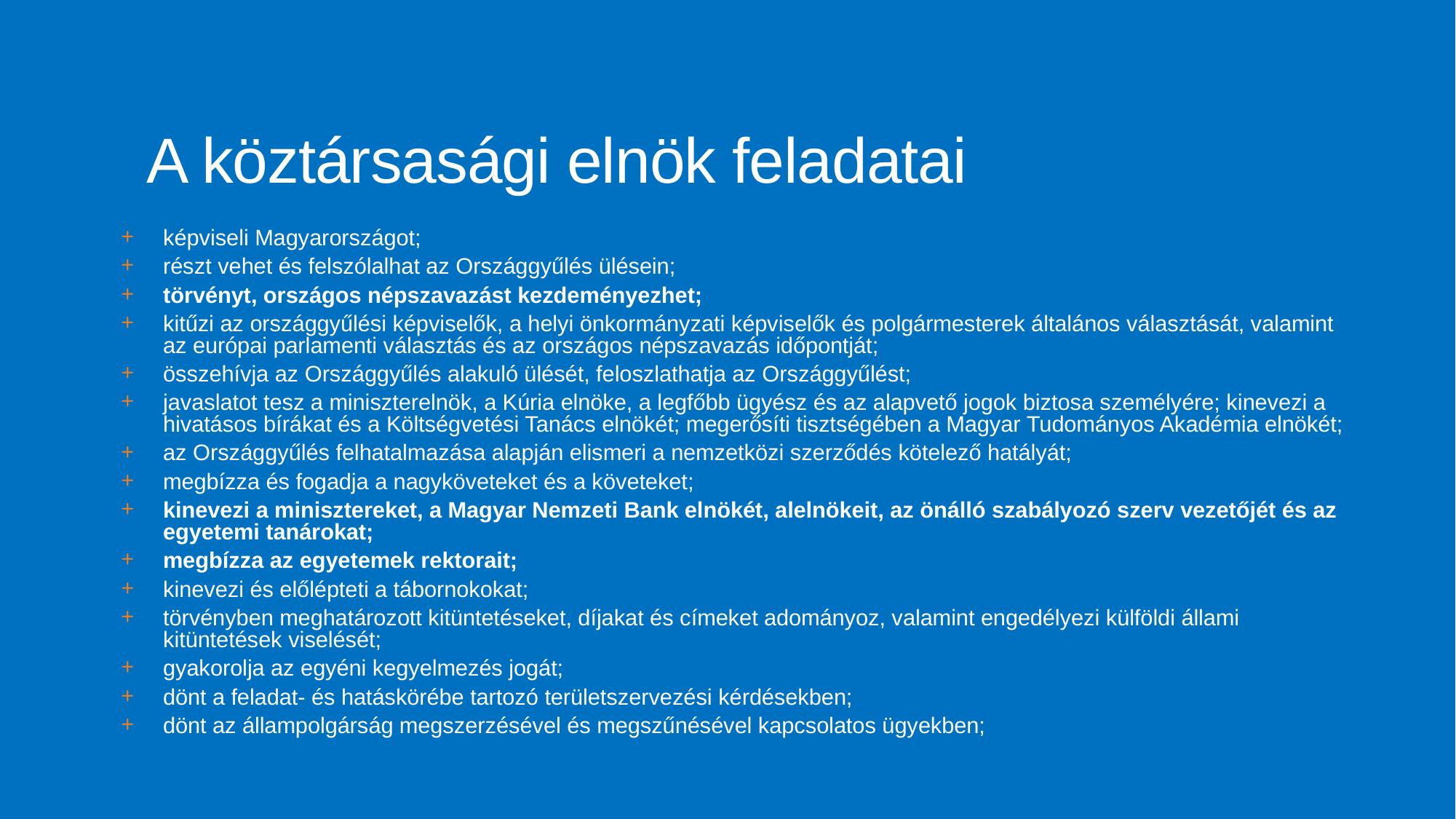

# A köztársasági elnök feladatai
képviseli Magyarországot;
részt vehet és felszólalhat az Országgyűlés ülésein;
törvényt, országos népszavazást kezdeményezhet;
kitűzi az országgyűlési képviselők, a helyi önkormányzati képviselők és polgármesterek általános választását, valamint az európai parlamenti választás és az országos népszavazás időpontját;
összehívja az Országgyűlés alakuló ülését, feloszlathatja az Országgyűlést;
javaslatot tesz a miniszterelnök, a Kúria elnöke, a legfőbb ügyész és az alapvető jogok biztosa személyére; kinevezi a hivatásos bírákat és a Költségvetési Tanács elnökét; megerősíti tisztségében a Magyar Tudományos Akadémia elnökét;
az Országgyűlés felhatalmazása alapján elismeri a nemzetközi szerződés kötelező hatályát;
megbízza és fogadja a nagyköveteket és a követeket;
kinevezi a minisztereket, a Magyar Nemzeti Bank elnökét, alelnökeit, az önálló szabályozó szerv vezetőjét és az egyetemi tanárokat;
megbízza az egyetemek rektorait;
kinevezi és előlépteti a tábornokokat;
törvényben meghatározott kitüntetéseket, díjakat és címeket adományoz, valamint engedélyezi külföldi állami kitüntetések viselését;
gyakorolja az egyéni kegyelmezés jogát;
dönt a feladat- és hatáskörébe tartozó területszervezési kérdésekben;
dönt az állampolgárság megszerzésével és megszűnésével kapcsolatos ügyekben;